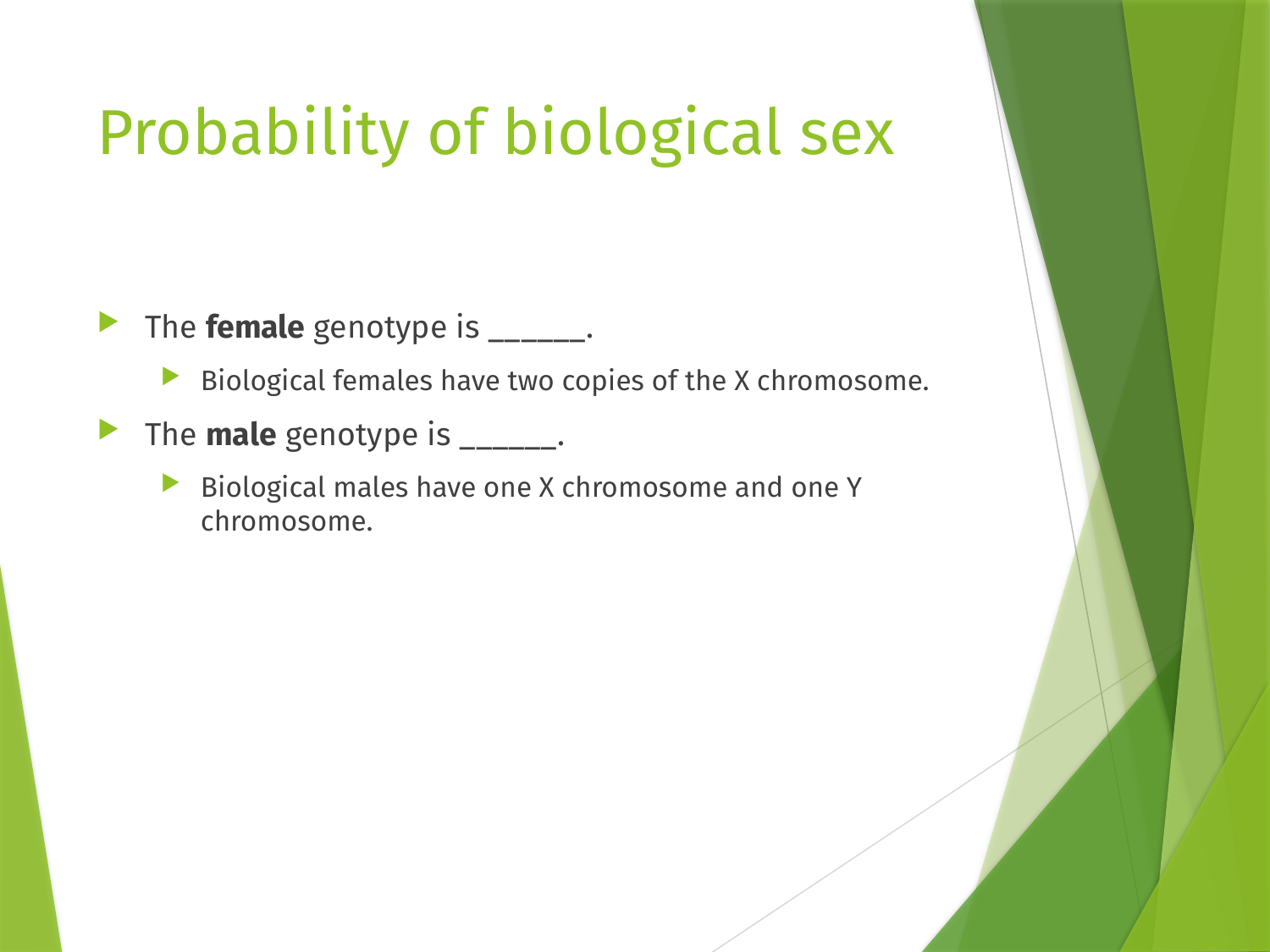

# Probability of biological sex
The female genotype is ______.
Biological females have two copies of the X chromosome.
The male genotype is ______.
Biological males have one X chromosome and one Y chromosome.

|  |  |
| --- | --- |
|  |  |